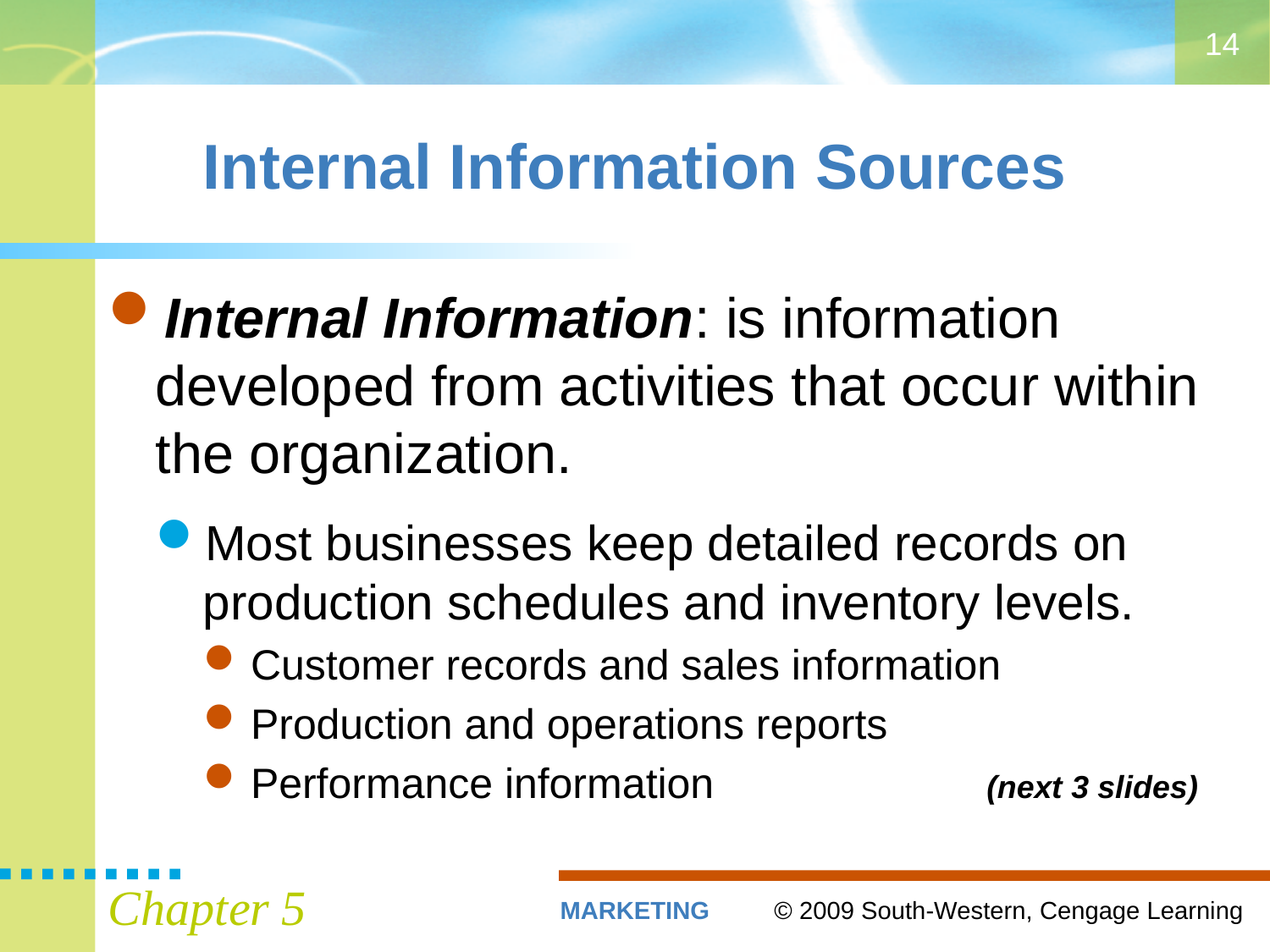

14
# Internal Information Sources
Internal Information: is information developed from activities that occur within the organization.
Most businesses keep detailed records on production schedules and inventory levels.
Customer records and sales information
Production and operations reports
Performance information                       (next 3 slides)
Chapter 5